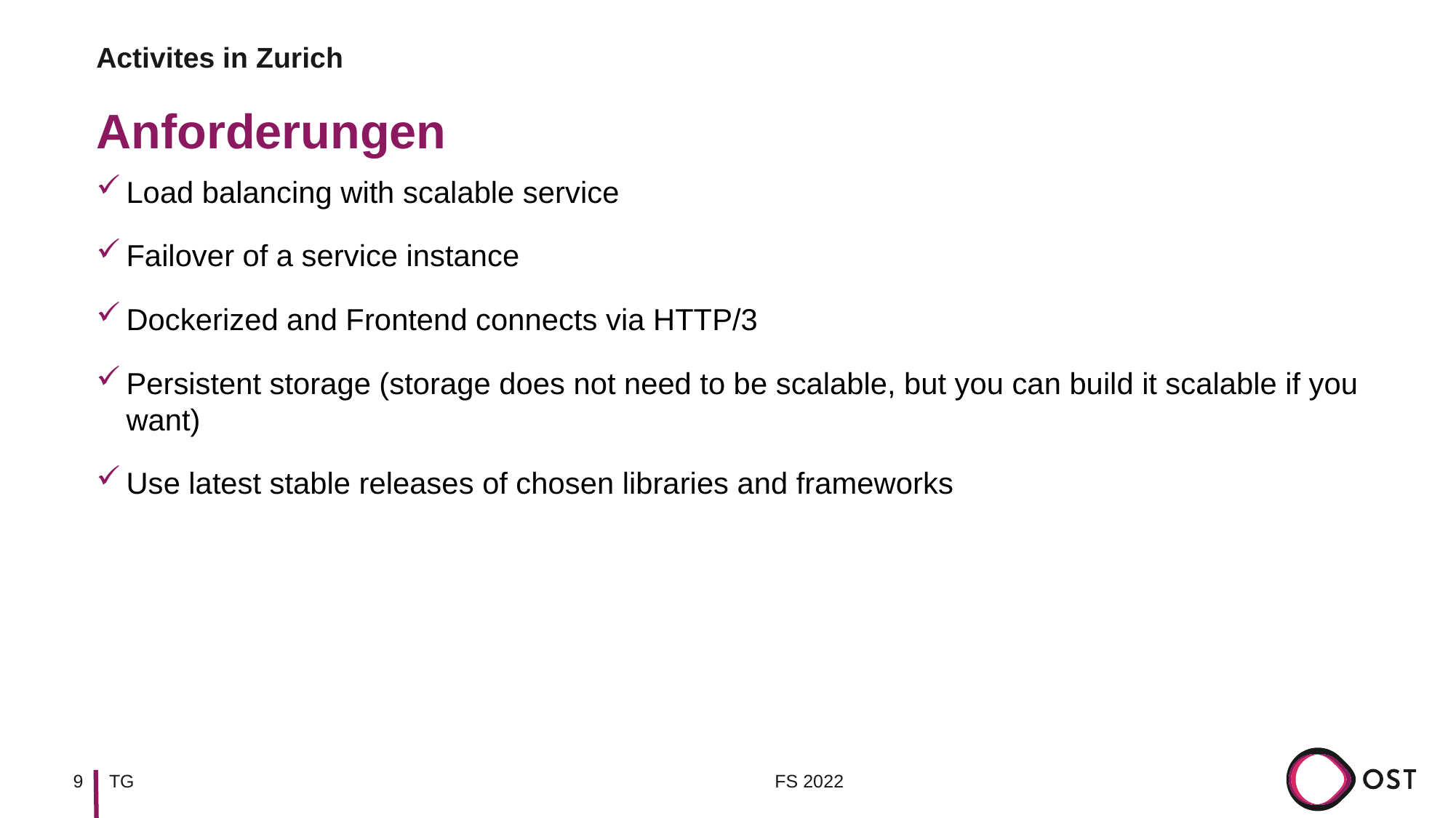

Activites in Zurich
# Anforderungen
Load balancing with scalable service
Failover of a service instance
Dockerized and Frontend connects via HTTP/3
Persistent storage (storage does not need to be scalable, but you can build it scalable if you want)
Use latest stable releases of chosen libraries and frameworks

9
FS 2022
TG